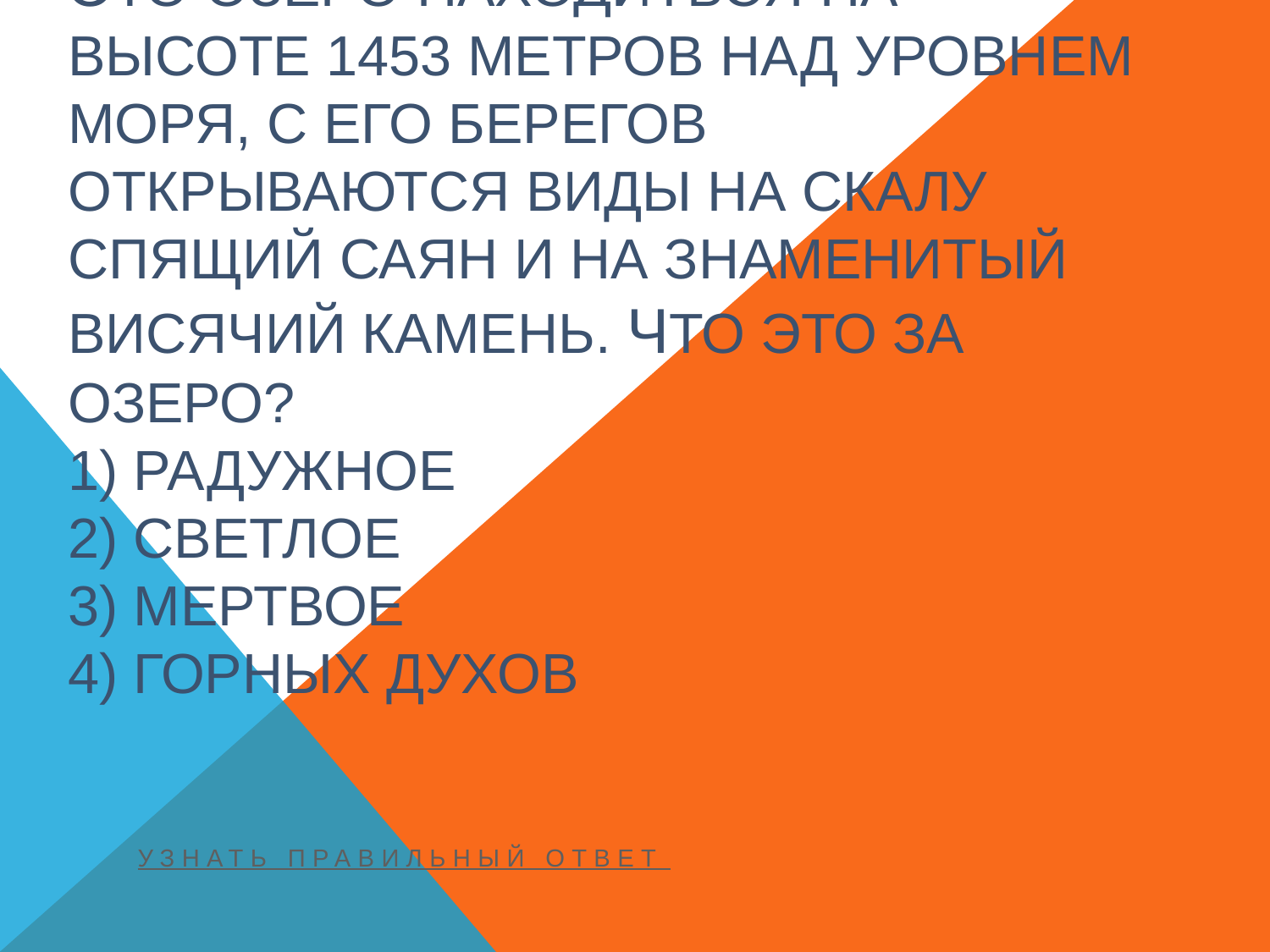

# Это озеро находиться на высоте 1453 метров над уровнем моря, С его берегов открываются виды на скалу Спящий Саян и на знаменитый Висячий камень. Что это за озеро? 1) радужное 2) светлое 3) мертвое 4) горных духов
Узнать правильный ответ